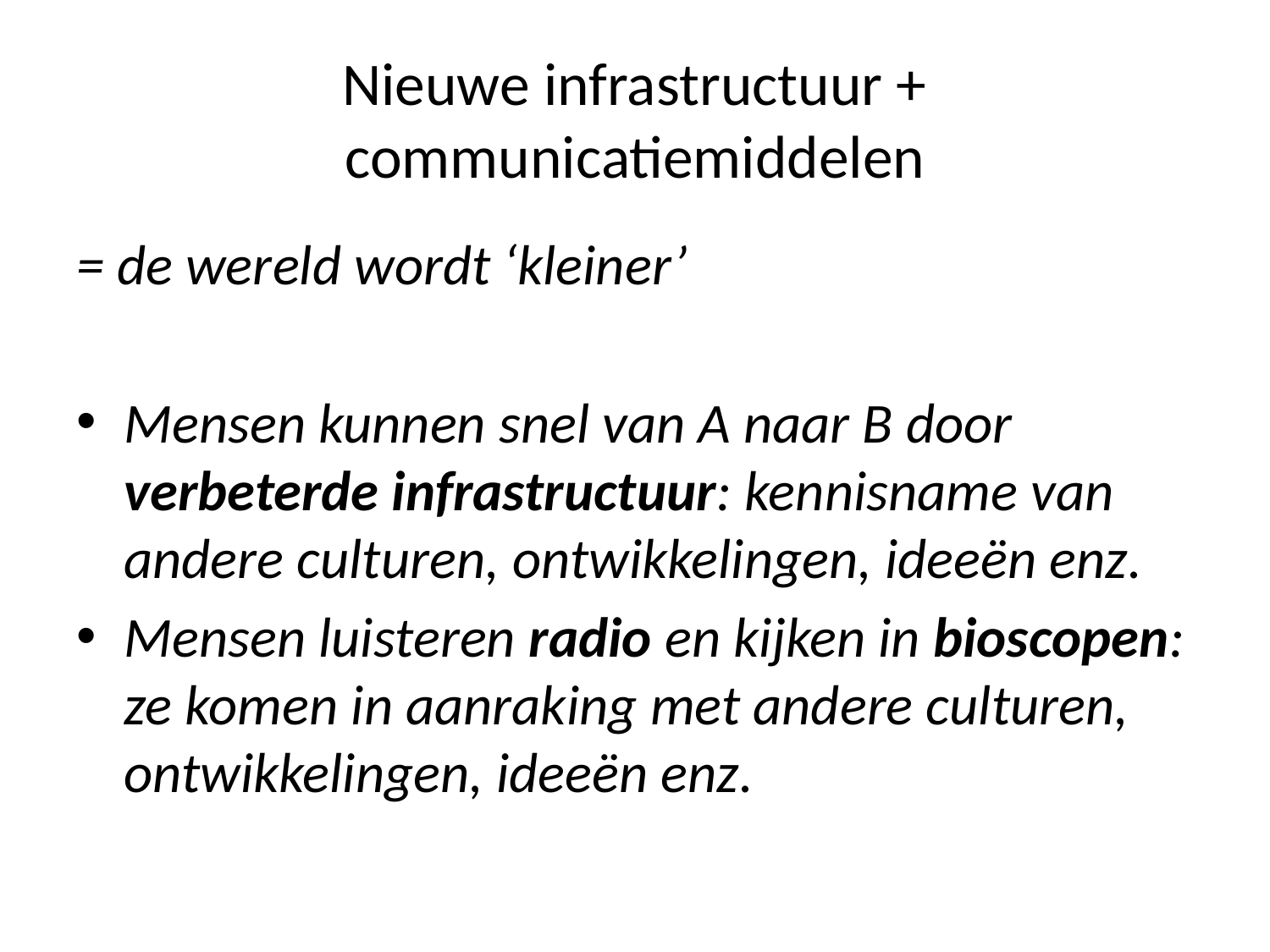

# Nieuwe infrastructuur + communicatiemiddelen
= de wereld wordt ‘kleiner’

Mensen kunnen snel van A naar B door verbeterde infrastructuur: kennisname van andere culturen, ontwikkelingen, ideeën enz.
Mensen luisteren radio en kijken in bioscopen: ze komen in aanraking met andere culturen, ontwikkelingen, ideeën enz.